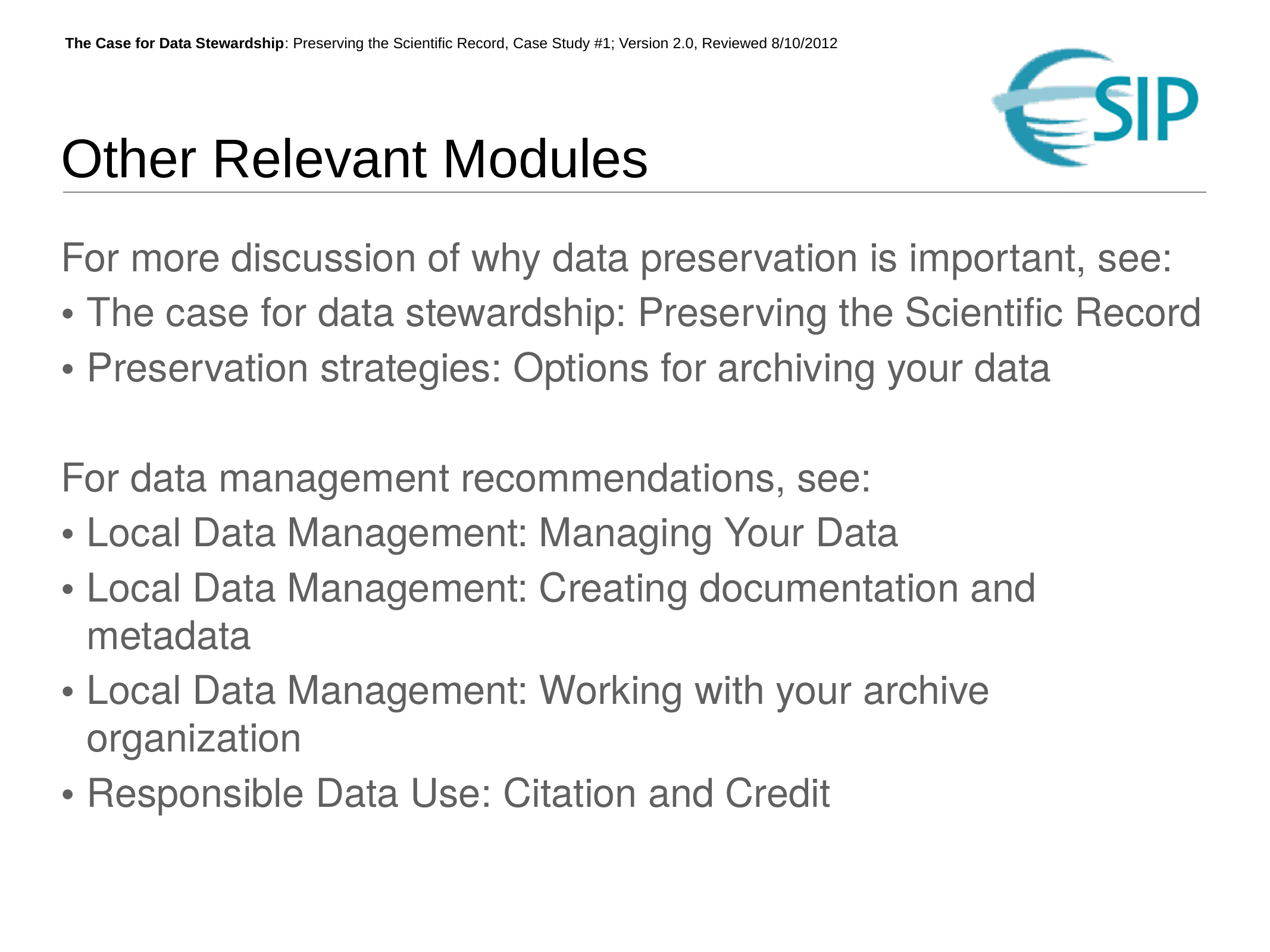

# Other Relevant Modules
For more discussion of why data preservation is important, see:
The case for data stewardship: Preserving the Scientific Record
Preservation strategies: Options for archiving your data

For data management recommendations, see:
Local Data Management: Managing Your Data
Local Data Management: Creating documentation and metadata
Local Data Management: Working with your archive organization
Responsible Data Use: Citation and Credit